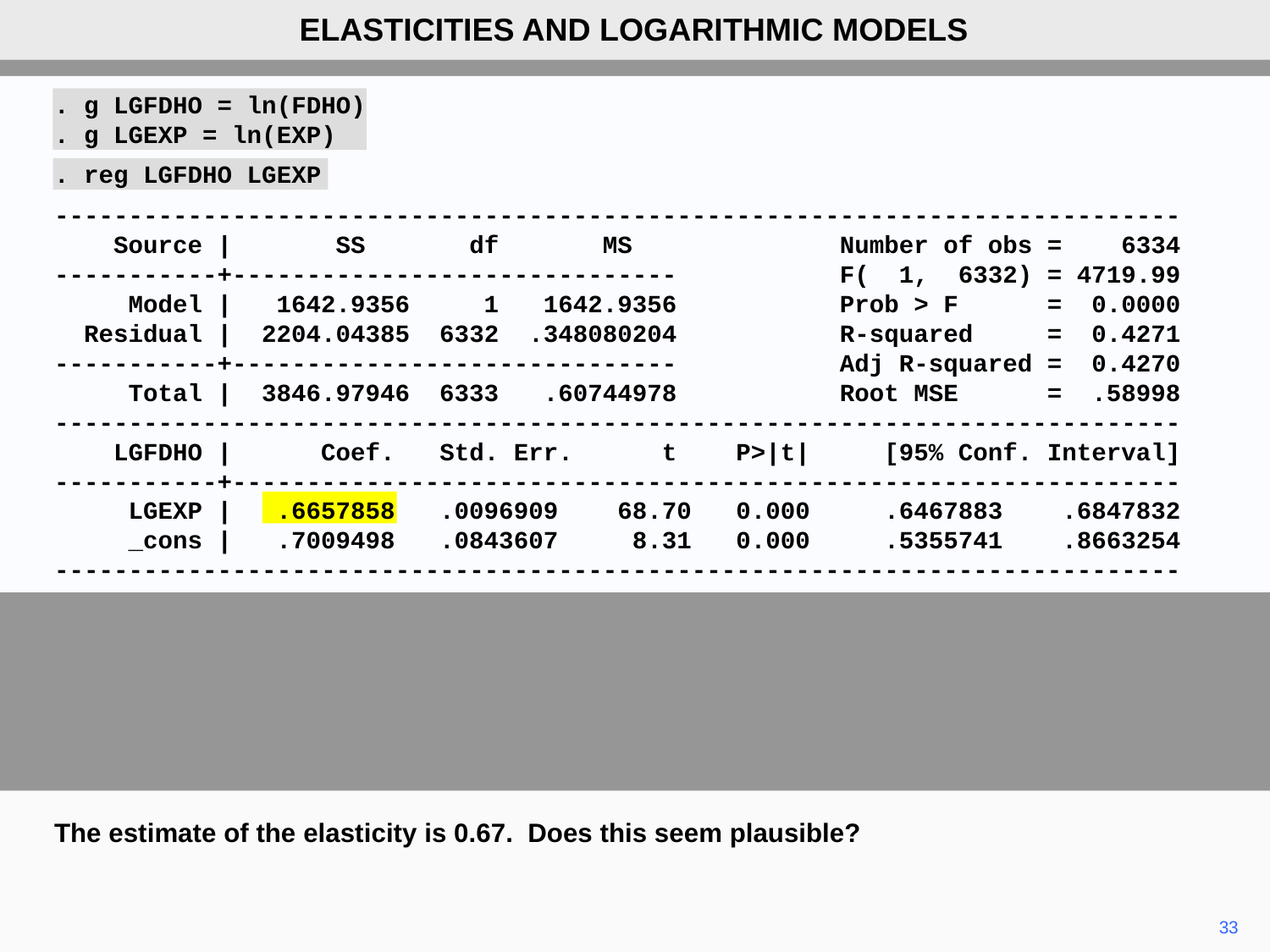

ELASTICITIES AND LOGARITHMIC MODELS

. g LGFDHO = ln(FDHO)
. g LGEXP = ln(EXP)
. reg LGFDHO LGEXP
----------------------------------------------------------------------------
    Source |       SS       df       MS              Number of obs =    6334
-----------+------------------------------           F(  1,  6332) = 4719.99
     Model |   1642.9356     1   1642.9356           Prob > F      =  0.0000
  Residual |  2204.04385  6332  .348080204           R-squared     =  0.4271
-----------+------------------------------           Adj R-squared =  0.4270
     Total |  3846.97946  6333   .60744978           Root MSE      =  .58998
----------------------------------------------------------------------------
    LGFDHO |      Coef.   Std. Err.      t    P>|t|     [95% Conf. Interval]
-----------+----------------------------------------------------------------
     LGEXP |   .6657858   .0096909    68.70   0.000     .6467883    .6847832
     _cons |   .7009498   .0843607     8.31   0.000     .5355741    .8663254
----------------------------------------------------------------------------

The estimate of the elasticity is 0.67.  Does this seem plausible?
33